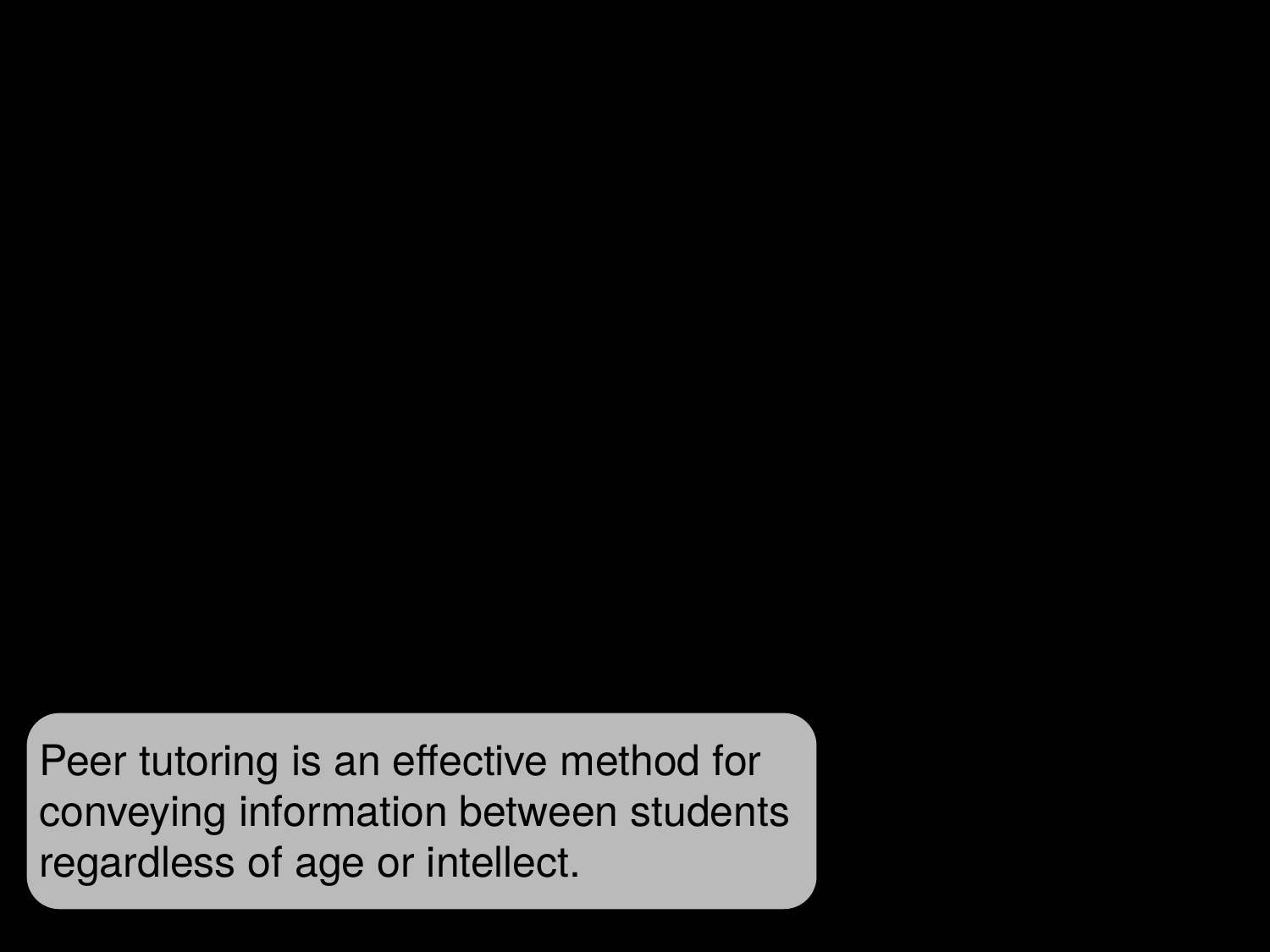

Peer tutoring is an effective method for conveying information between students regardless of age or intellect.